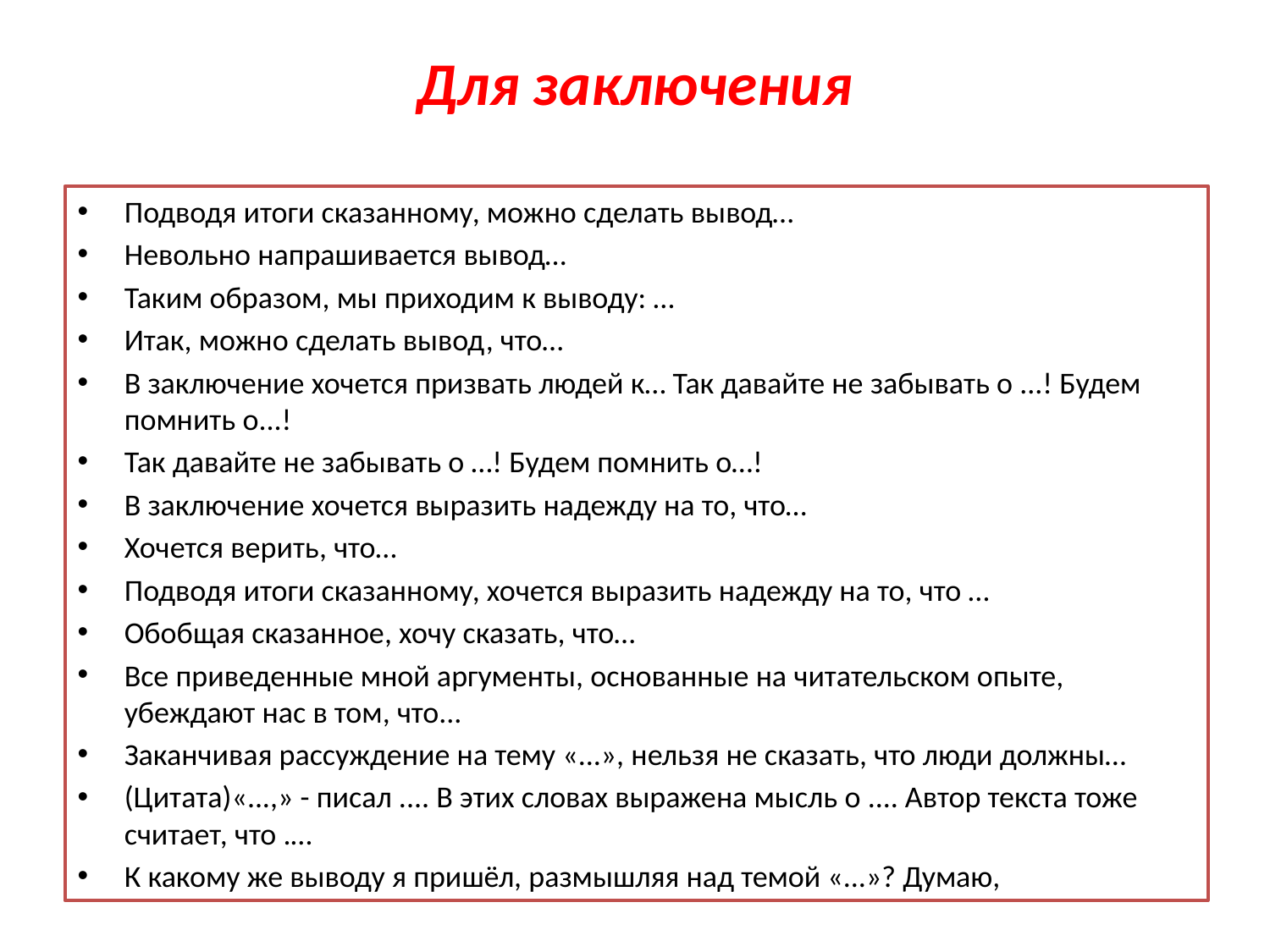

# Для заключения
Подводя итоги сказанному, можно сделать вывод…
Невольно напрашивается вывод…
Таким образом, мы приходим к выводу: …
Итак, можно сделать вывод, что…
В заключение хочется призвать людей к… Так давайте не забывать о ...! Будем помнить о...!
Так давайте не забывать о …! Будем помнить о…!
В заключение хочется выразить надежду на то, что…
Хочется верить, что…
Подводя итоги сказанному, хочется выразить надежду на то, что …
Обобщая сказанное, хочу сказать, что…
Все приведенные мной аргументы, основанные на читательском опыте, убеждают нас в том, что...
Заканчивая рассуждение на тему «...», нельзя не сказать, что люди должны…
(Цитата)«...,» - писал .... В этих словах выражена мысль о .... Автор текста тоже считает, что .…
К какому же выводу я пришёл, размышляя над темой «...»? Думаю,